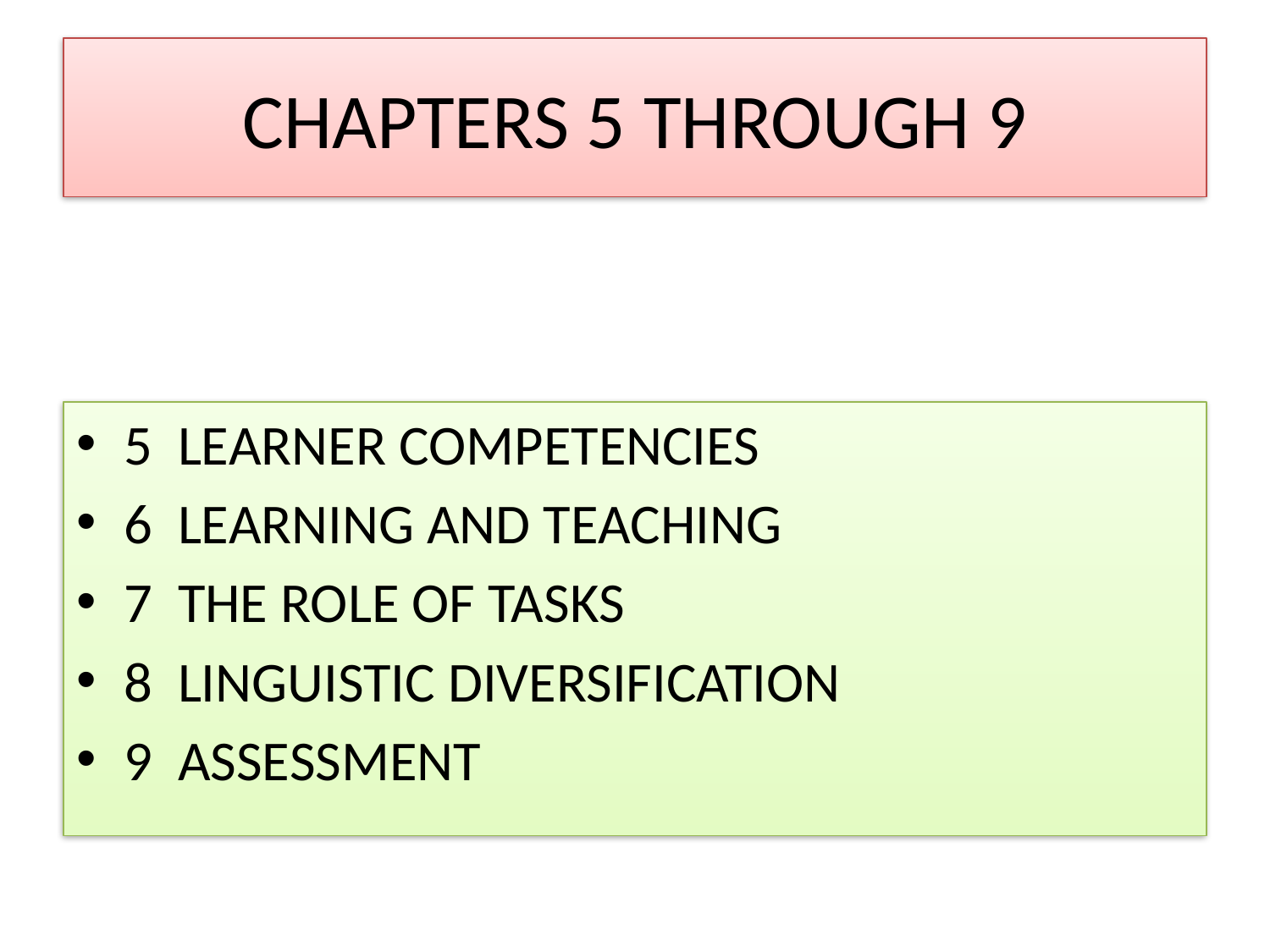

# Chapters 5 through 9
5  LEARNER COMPETENCIES
6  LEARNING AND TEACHING
7  THE ROLE OF TASKS
8  LINGUISTIC DIVERSIFICATION
9  ASSESSMENT